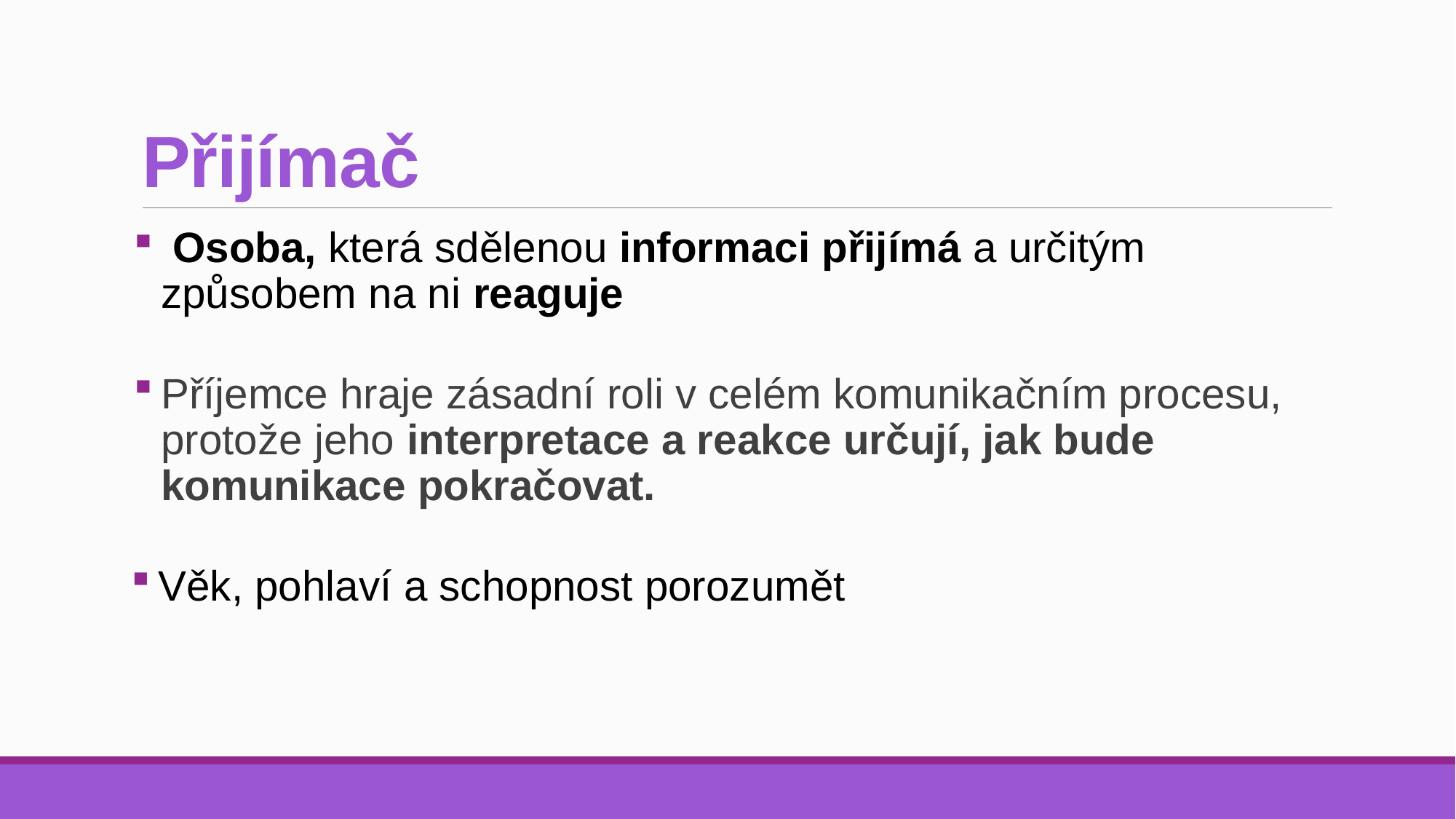

# Přijímač
 Osoba, která sdělenou informaci přijímá a určitým      způsobem na ni reaguje
Příjemce hraje zásadní roli v celém komunikačním procesu,  protože jeho interpretace a reakce určují, jak bude komunikace pokračovat.
Věk, pohlaví a schopnost porozumět